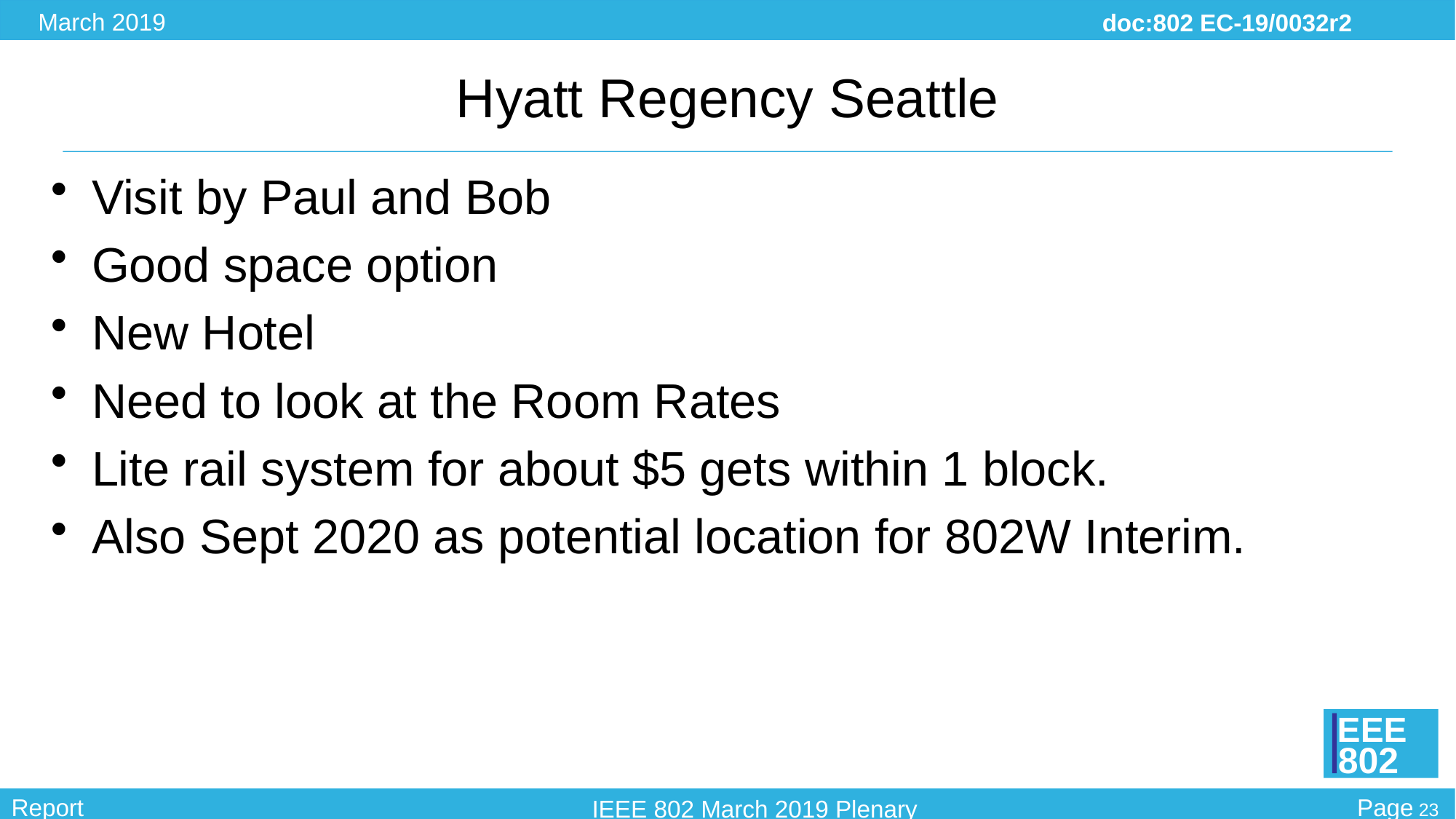

# Hyatt Regency Seattle
Visit by Paul and Bob
Good space option
New Hotel
Need to look at the Room Rates
Lite rail system for about $5 gets within 1 block.
Also Sept 2020 as potential location for 802W Interim.